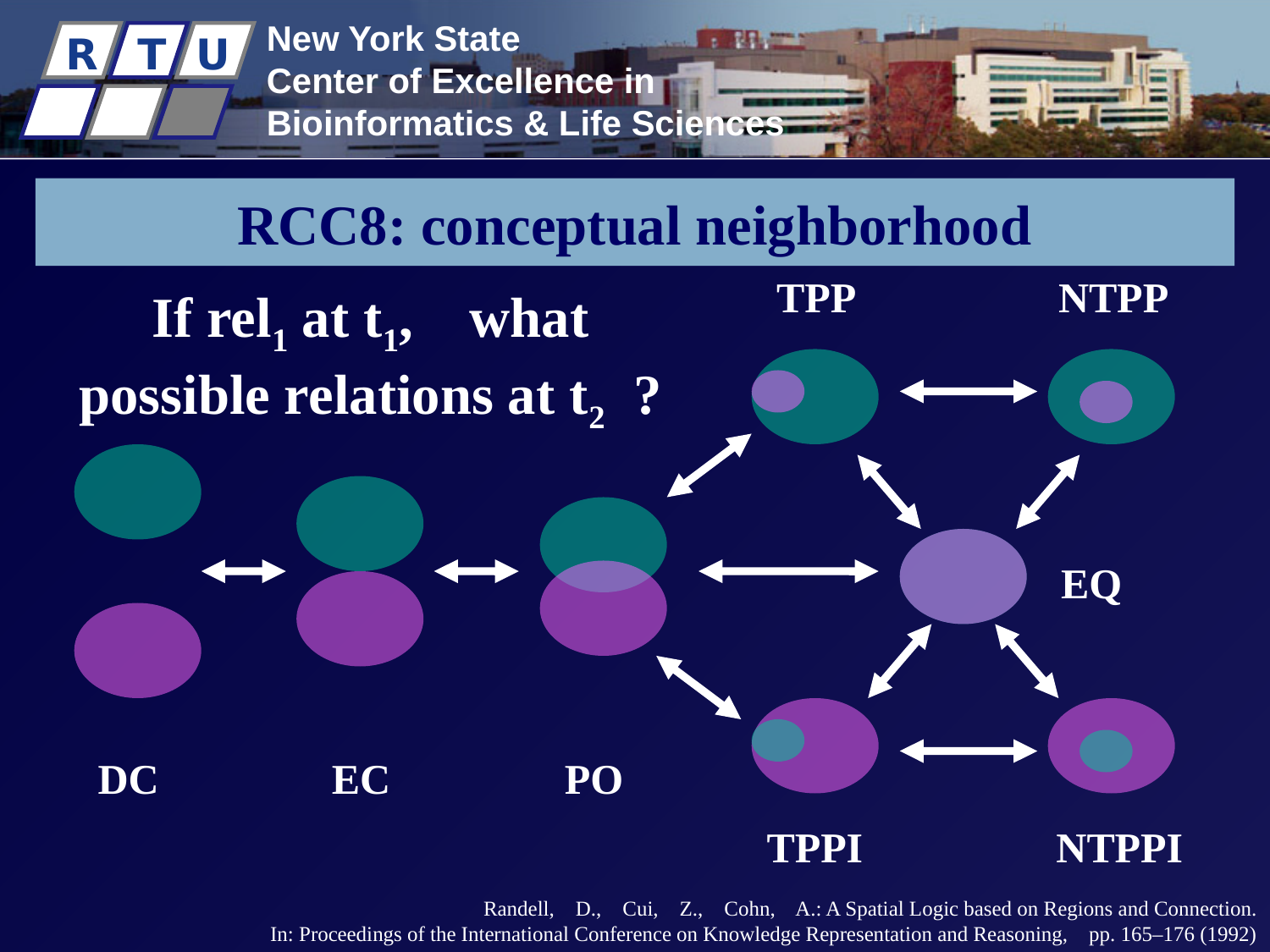

# RCC8: conceptual neighborhood
TPP
NTPP
If rel1 at t1,    what possible relations at t2  ?

EQ

DC
EC
PO

TPPI
NTPPI
Randell,    D.,    Cui,    Z.,    Cohn,    A.: A Spatial Logic based on Regions and Connection.
In: Proceedings of the International Conference on Knowledge Representation and Reasoning,    pp. 165–176 (1992)